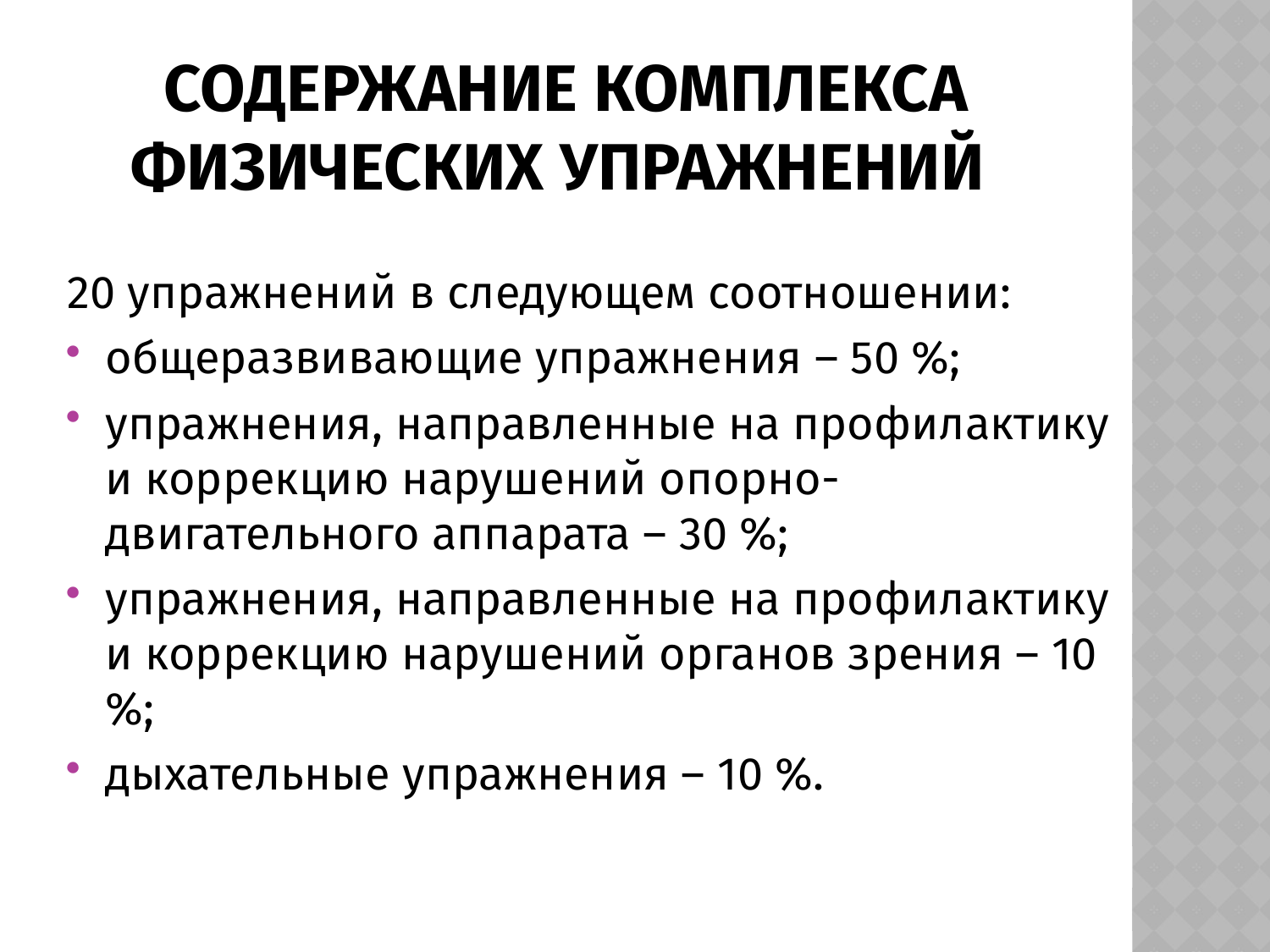

# Содержание Комплекса физических упражнений
20 упражнений в следующем соотношении:
общеразвивающие упражнения – 50 %;
упражнения, направленные на профилактику и коррекцию нарушений опорно-двигательного аппарата – 30 %;
упражнения, направленные на профилактику и коррекцию нарушений органов зрения – 10 %;
дыхательные упражнения – 10 %.